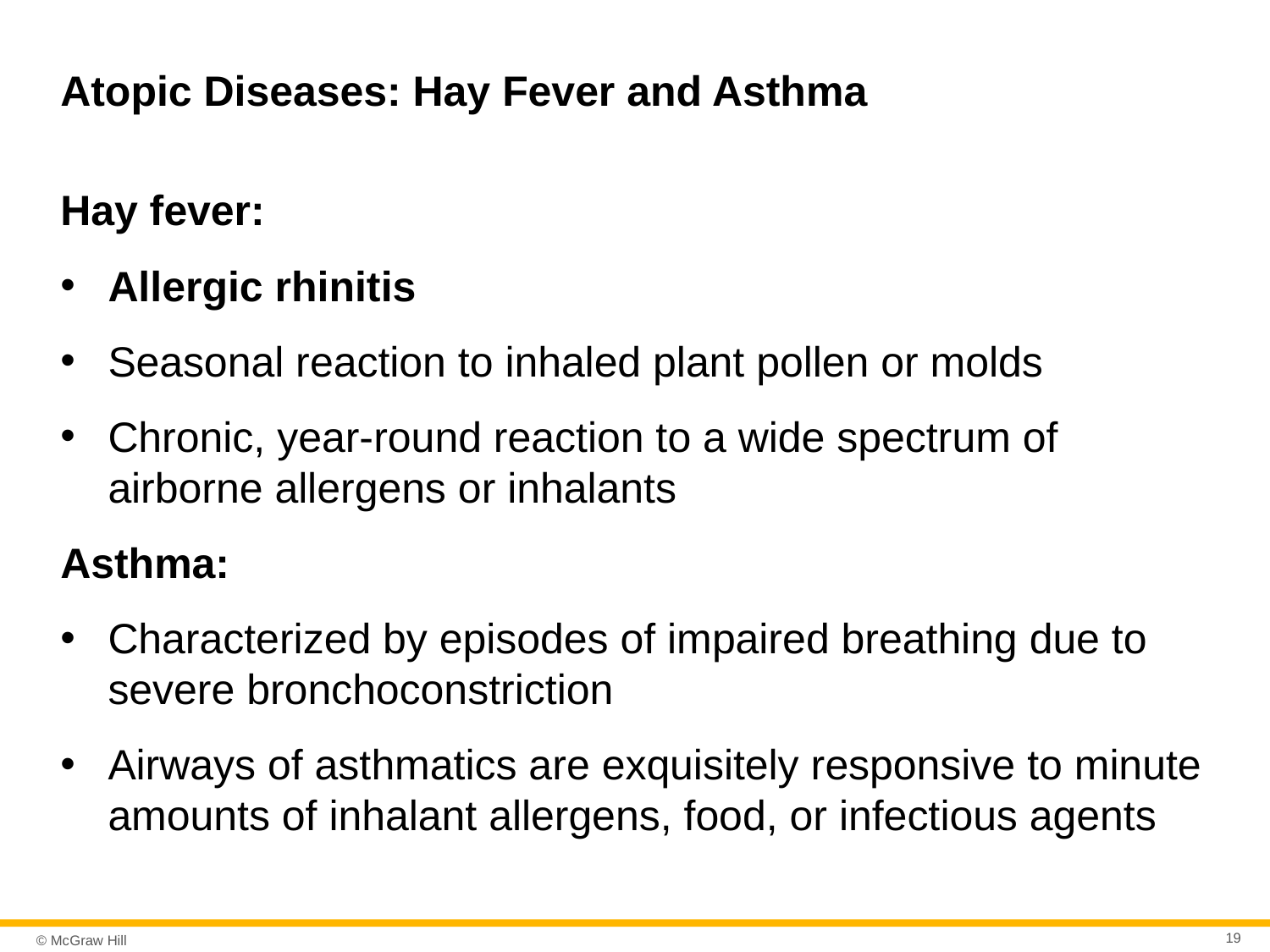

# Atopic Diseases: Hay Fever and Asthma
Hay fever:
Allergic rhinitis
Seasonal reaction to inhaled plant pollen or molds
Chronic, year-round reaction to a wide spectrum of airborne allergens or inhalants
Asthma:
Characterized by episodes of impaired breathing due to severe bronchoconstriction
Airways of asthmatics are exquisitely responsive to minute amounts of inhalant allergens, food, or infectious agents